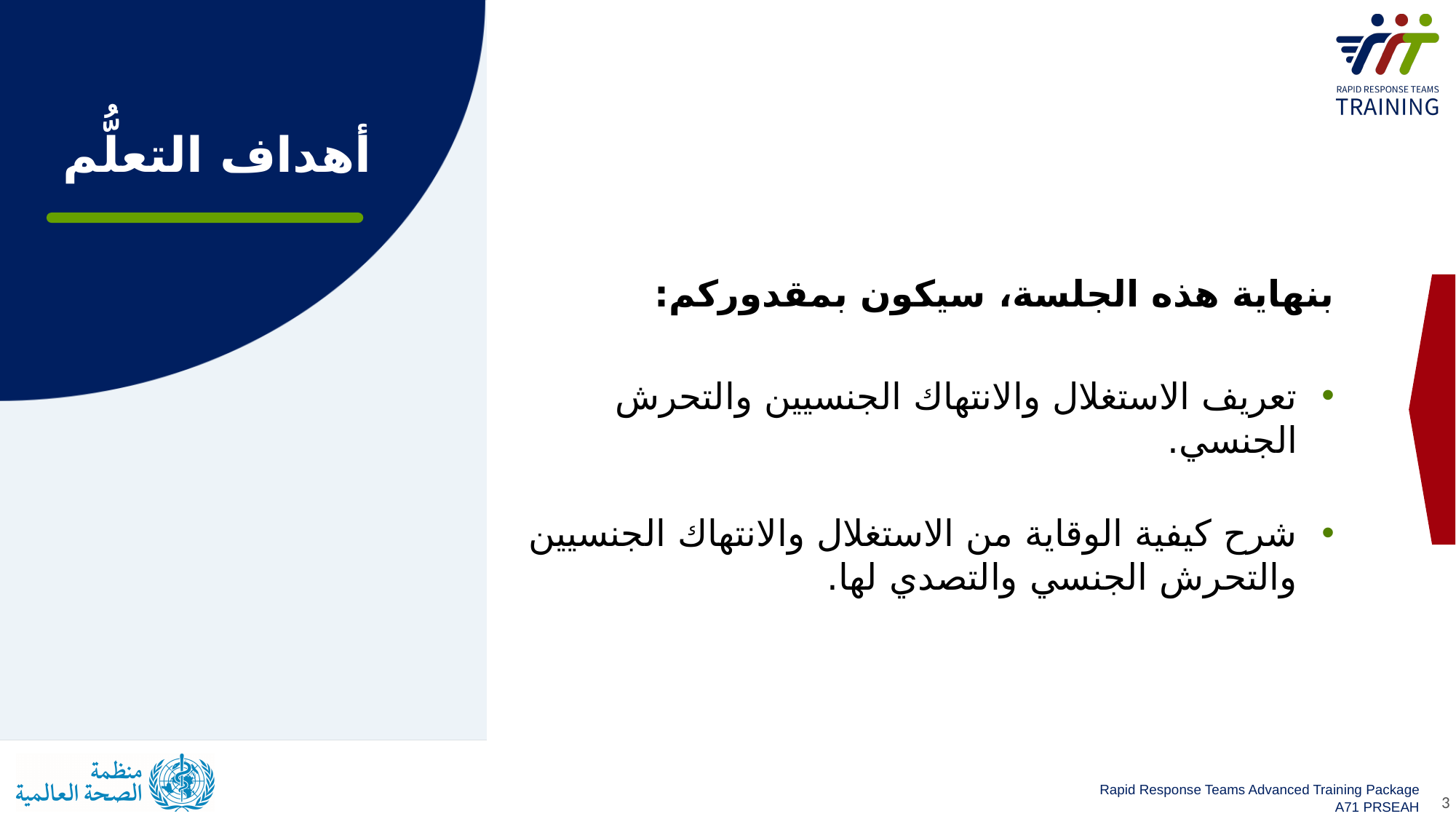

# أهداف التعلُّم

بنهاية هذه الجلسة، سيكون بمقدوركم:

تعريف الاستغلال والانتهاك الجنسيين والتحرش الجنسي.

شرح كيفية الوقاية من الاستغلال والانتهاك الجنسيين والتحرش الجنسي والتصدي لها.
3